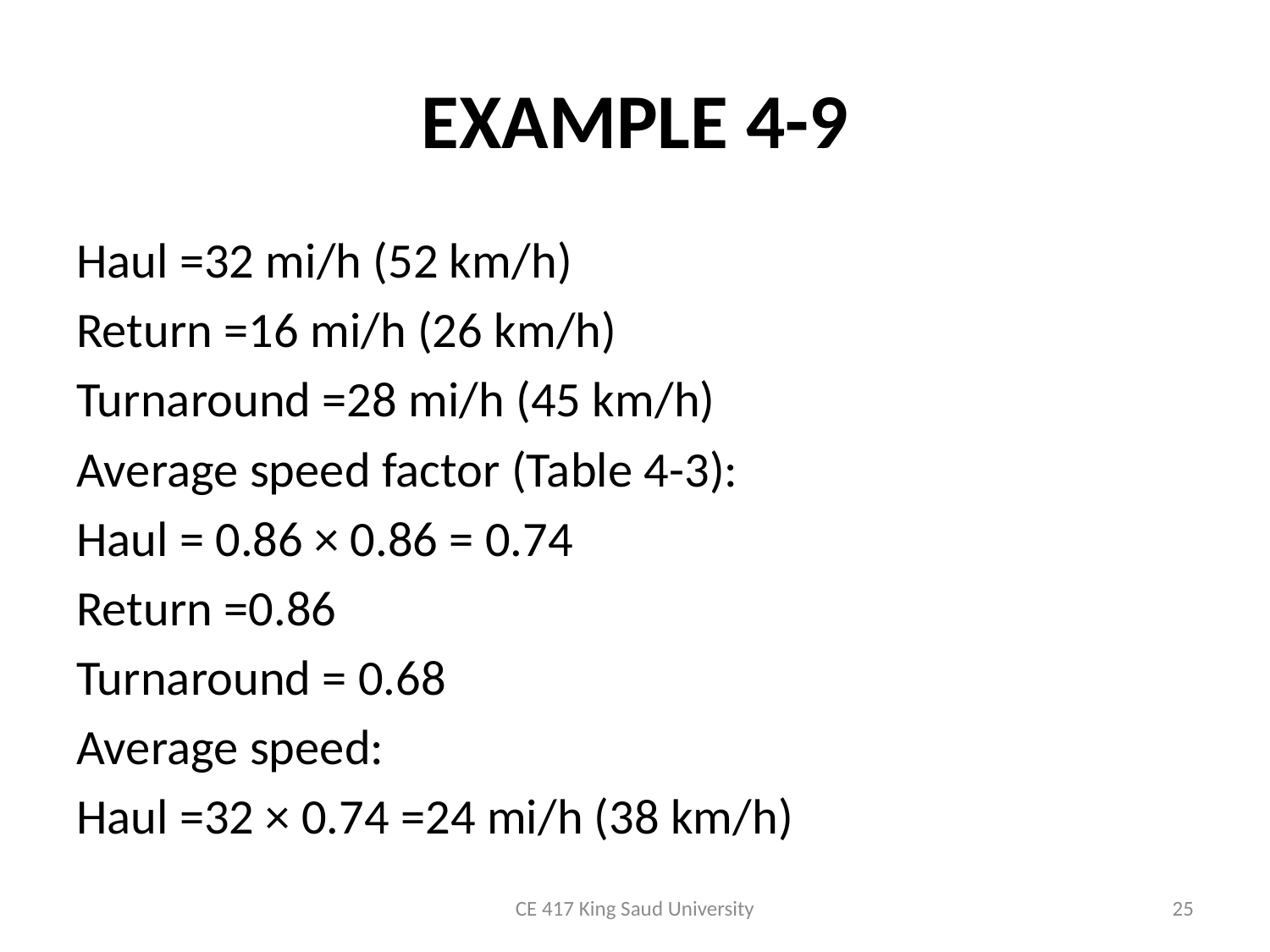

# EXAMPLE 4-9
Haul =32 mi/h (52 km/h)
Return =16 mi/h (26 km/h)
Turnaround =28 mi/h (45 km/h)
Average speed factor (Table 4-3):
Haul = 0.86 × 0.86 = 0.74
Return =0.86
Turnaround = 0.68
Average speed:
Haul =32 × 0.74 =24 mi/h (38 km/h)
CE 417 King Saud University
25